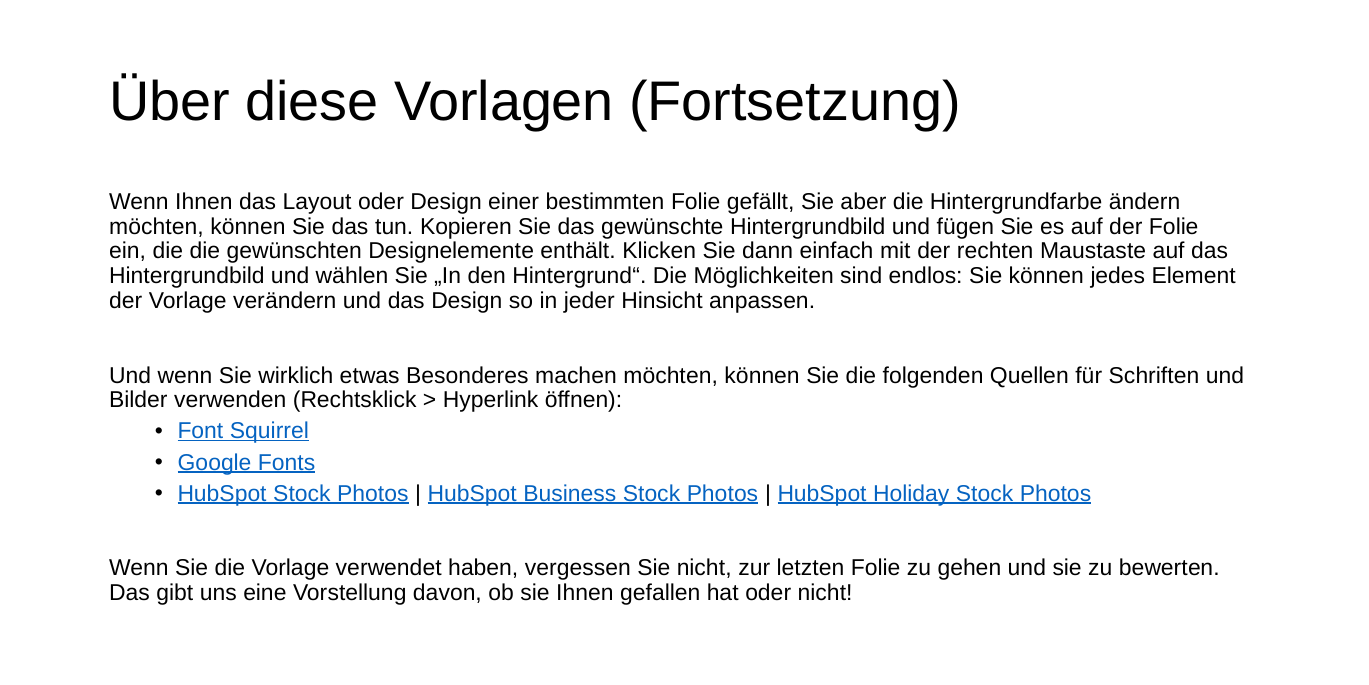

# Über diese Vorlagen (Fortsetzung)
Wenn Ihnen das Layout oder Design einer bestimmten Folie gefällt, Sie aber die Hintergrundfarbe ändern möchten, können Sie das tun. Kopieren Sie das gewünschte Hintergrundbild und fügen Sie es auf der Folie
ein, die die gewünschten Designelemente enthält. Klicken Sie dann einfach mit der rechten Maustaste auf das Hintergrundbild und wählen Sie „In den Hintergrund“. Die Möglichkeiten sind endlos: Sie können jedes Element der Vorlage verändern und das Design so in jeder Hinsicht anpassen.

Und wenn Sie wirklich etwas Besonderes machen möchten, können Sie die folgenden Quellen für Schriften und Bilder verwenden (Rechtsklick > Hyperlink öffnen):
Font Squirrel
Google Fonts
HubSpot Stock Photos | HubSpot Business Stock Photos | HubSpot Holiday Stock Photos

Wenn Sie die Vorlage verwendet haben, vergessen Sie nicht, zur letzten Folie zu gehen und sie zu bewerten. Das gibt uns eine Vorstellung davon, ob sie Ihnen gefallen hat oder nicht!